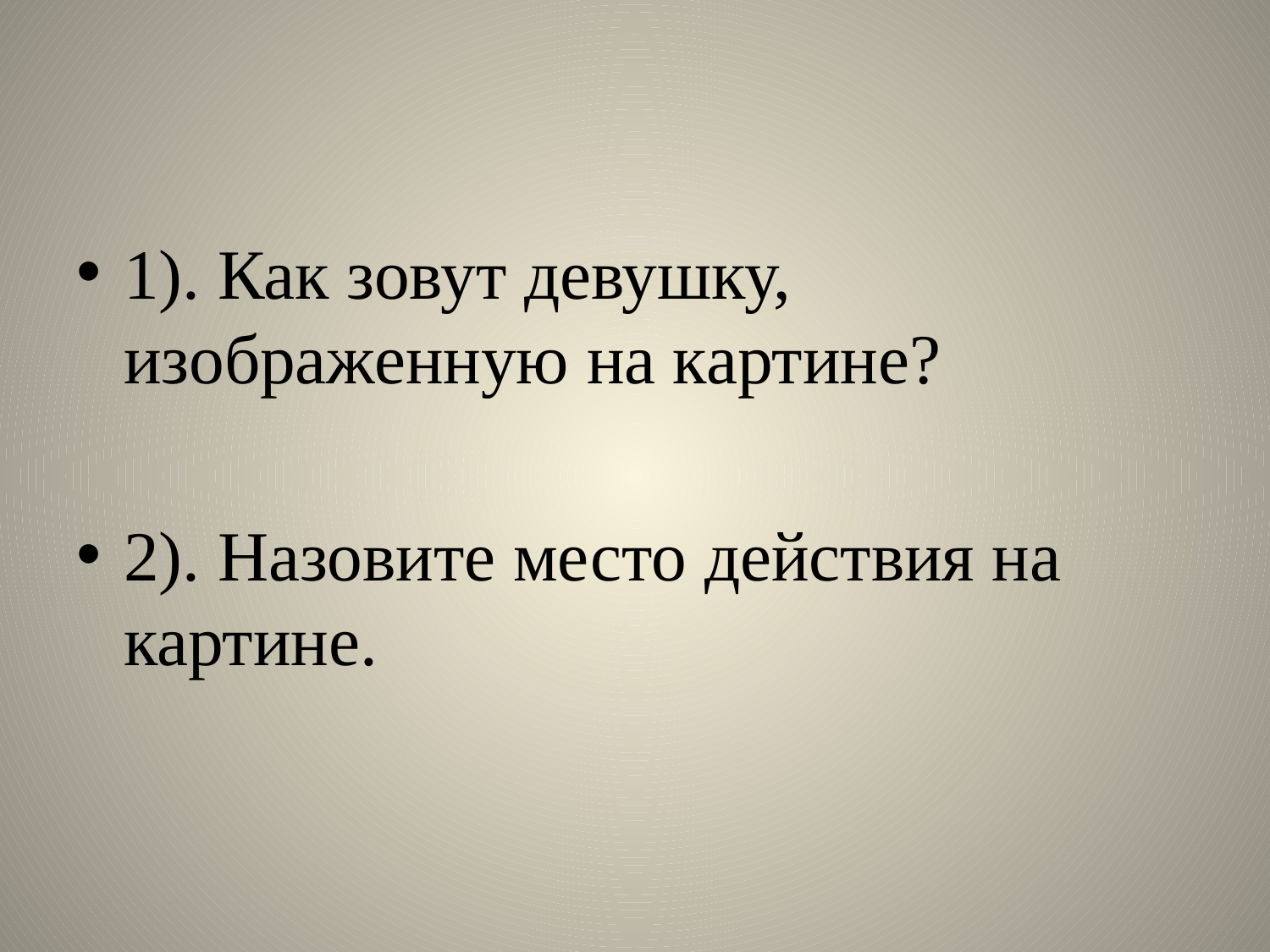

#
1). Как зовут девушку, изображенную на картине?

2). Назовите место действия на картине.